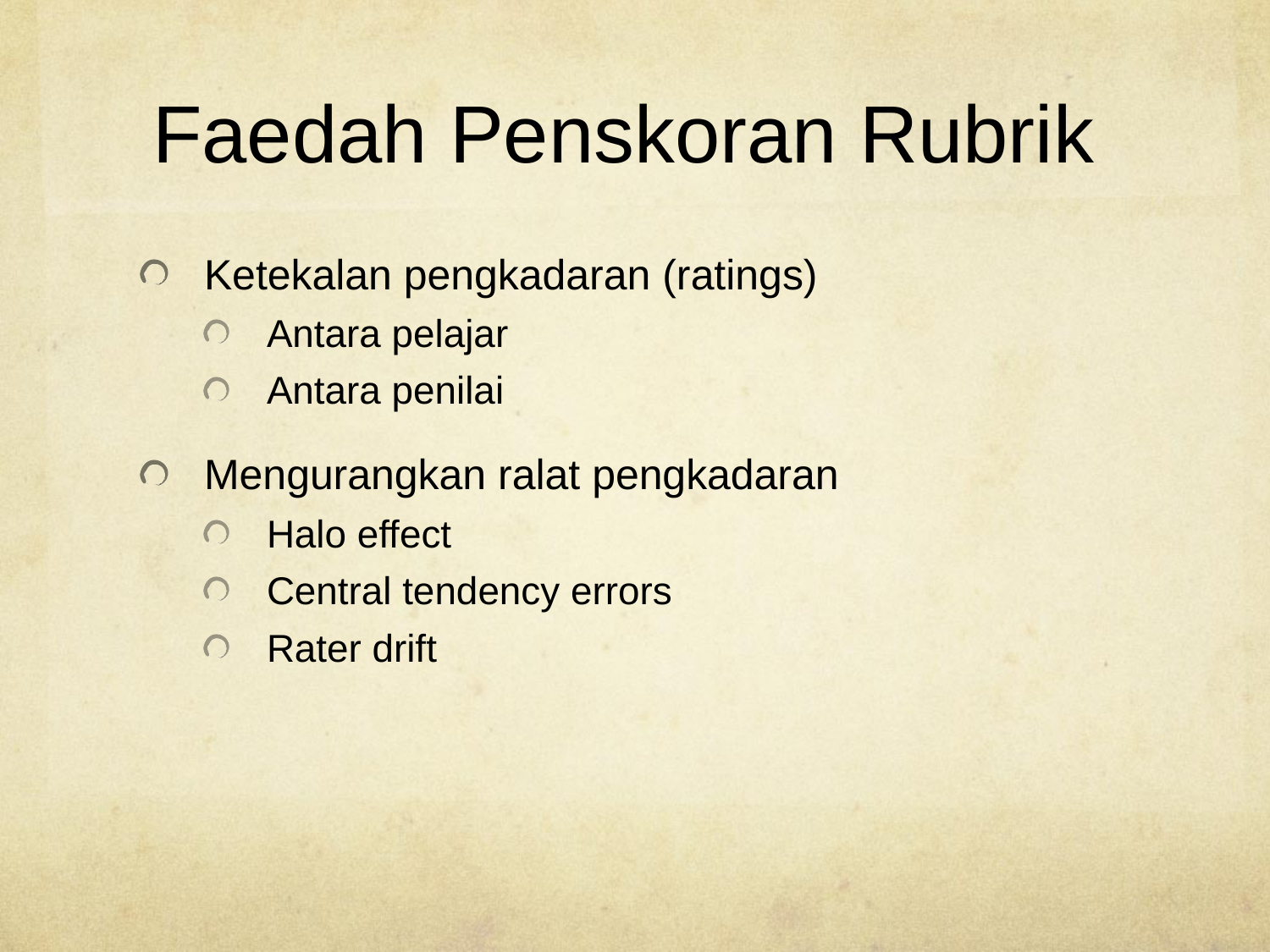

# Faedah Penskoran Rubrik
Ketekalan pengkadaran (ratings)
Antara pelajar
Antara penilai
Mengurangkan ralat pengkadaran
Halo effect
Central tendency errors
Rater drift